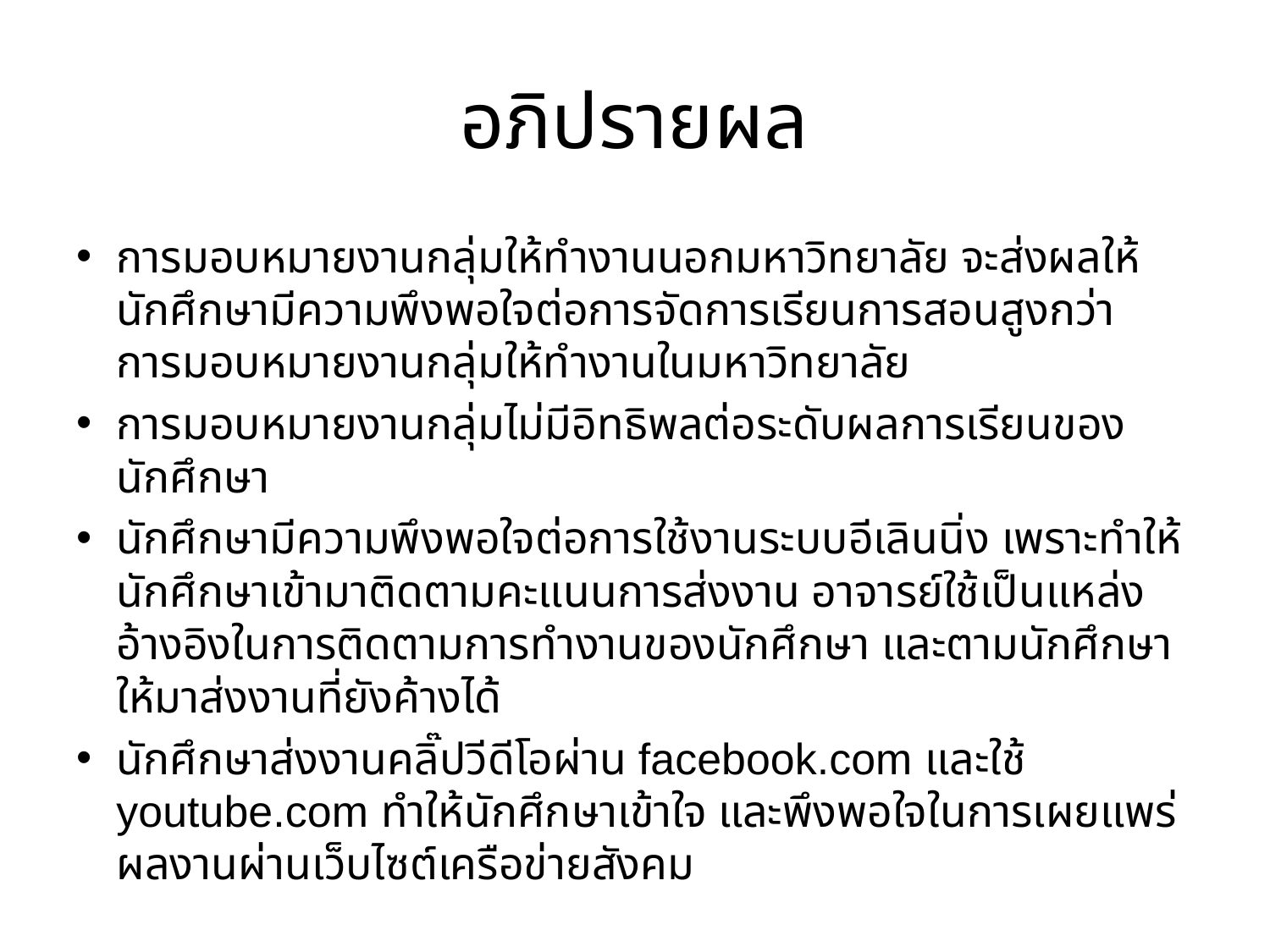

# อภิปรายผล
การมอบหมายงานกลุ่มให้ทำงานนอกมหาวิทยาลัย จะส่งผลให้นักศึกษามีความพึงพอใจต่อการจัดการเรียนการสอนสูงกว่า การมอบหมายงานกลุ่มให้ทำงานในมหาวิทยาลัย
การมอบหมายงานกลุ่มไม่มีอิทธิพลต่อระดับผลการเรียนของนักศึกษา
นักศึกษามีความพึงพอใจต่อการใช้งานระบบอีเลินนิ่ง เพราะทำให้นักศึกษาเข้ามาติดตามคะแนนการส่งงาน อาจารย์ใช้เป็นแหล่งอ้างอิงในการติดตามการทำงานของนักศึกษา และตามนักศึกษาให้มาส่งงานที่ยังค้างได้
นักศึกษาส่งงานคลิ๊ปวีดีโอผ่าน facebook.com และใช้ youtube.com ทำให้นักศึกษาเข้าใจ และพึงพอใจในการเผยแพร่ผลงานผ่านเว็บไซต์เครือข่ายสังคม